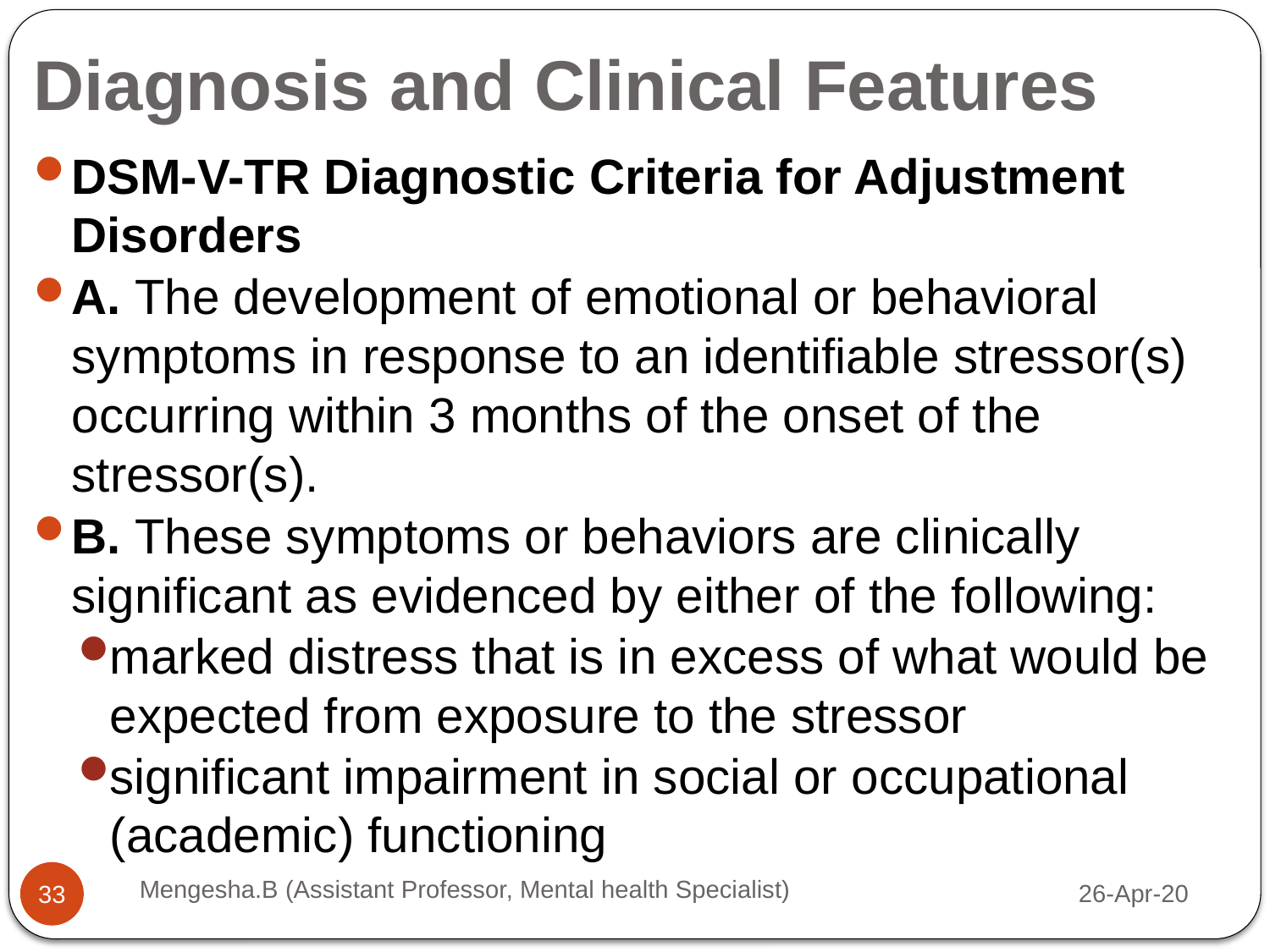

# Diagnosis and Clinical Features

DSM-V-TR Diagnostic Criteria for Adjustment Disorders
A. The development of emotional or behavioral symptoms in response to an identifiable stressor(s) occurring within 3 months of the onset of the stressor(s).
B. These symptoms or behaviors are clinically significant as evidenced by either of the following:
marked distress that is in excess of what would be expected from exposure to the stressor
significant impairment in social or occupational (academic) functioning

Mengesha.B (Assistant Professor, Mental health Specialist)
26-Apr-20
33